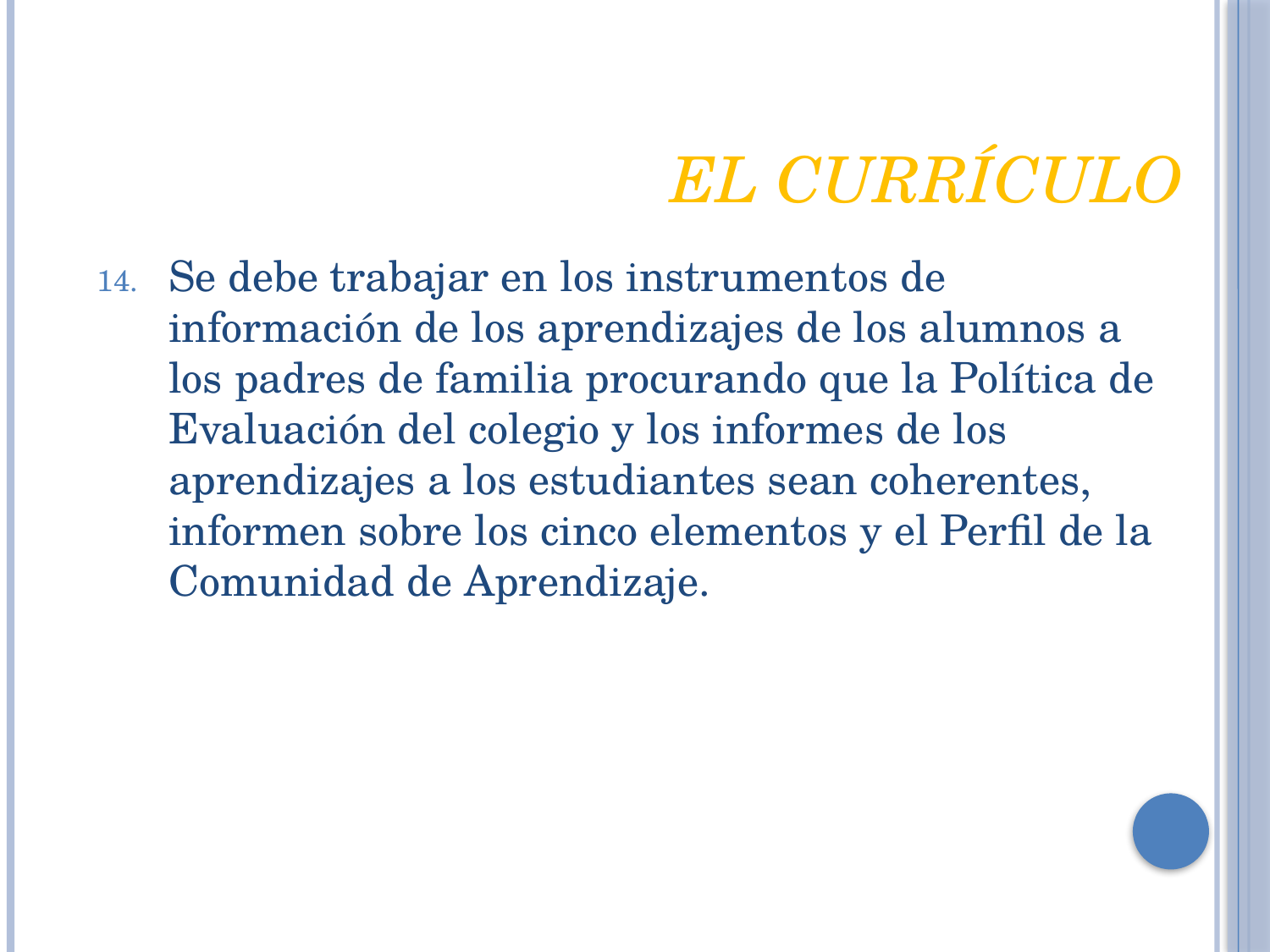

# El Currículo
Se debe trabajar en los instrumentos de información de los aprendizajes de los alumnos a los padres de familia procurando que la Política de Evaluación del colegio y los informes de los aprendizajes a los estudiantes sean coherentes, informen sobre los cinco elementos y el Perfil de la Comunidad de Aprendizaje.